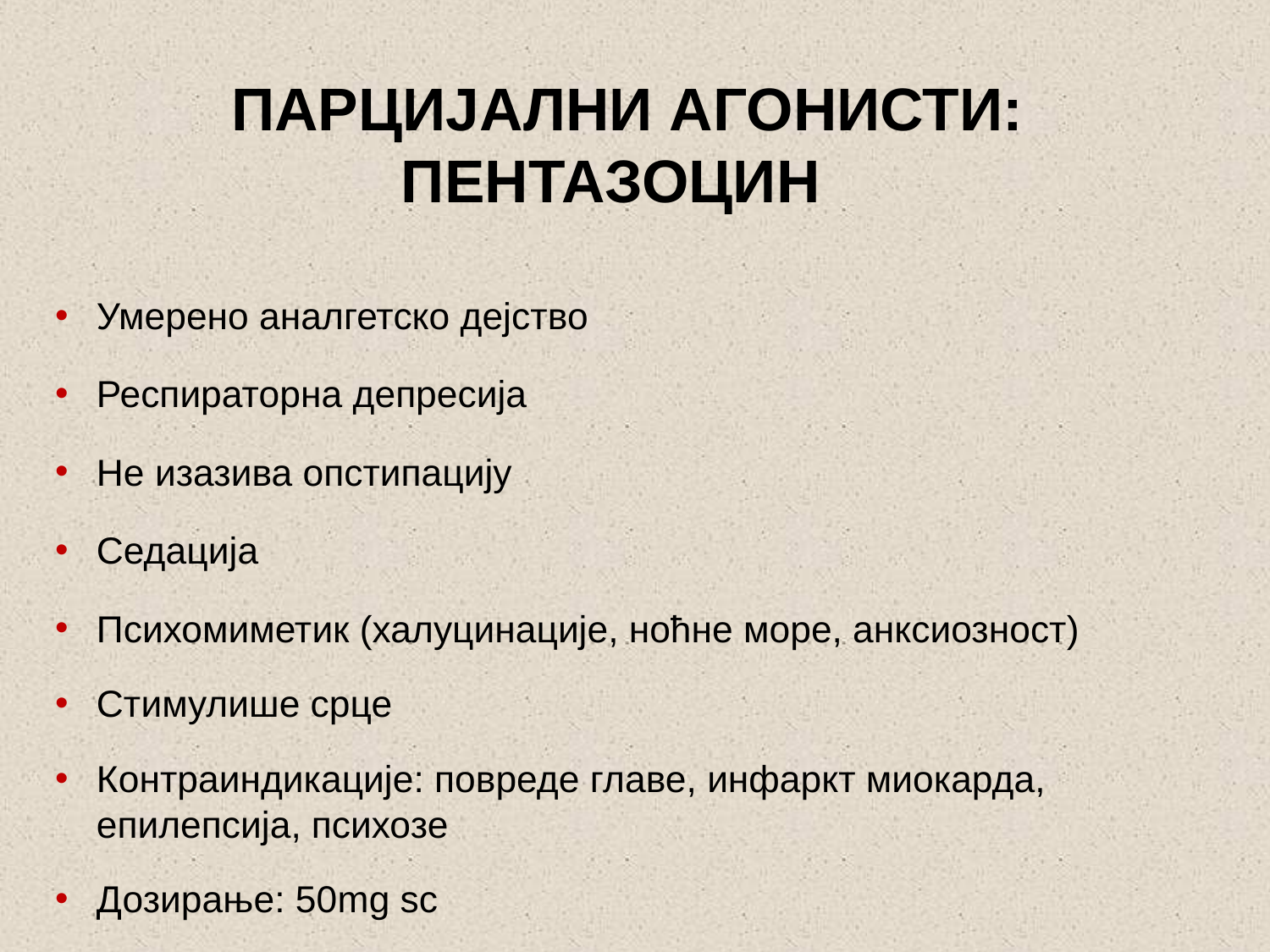

# ПАРЦИЈАЛНИ АГОНИСТИ: ПЕНТАЗОЦИН
Умерено аналгетско дејство

Респираторна депресија

Не изазива опстипацију

Седација

Психомиметик (халуцинације, ноћне море, анксиозност)

Стимулише срце

Контраиндикације: повреде главе, инфаркт миокарда, епилепсија, психозе

Дозирање: 50mg sc